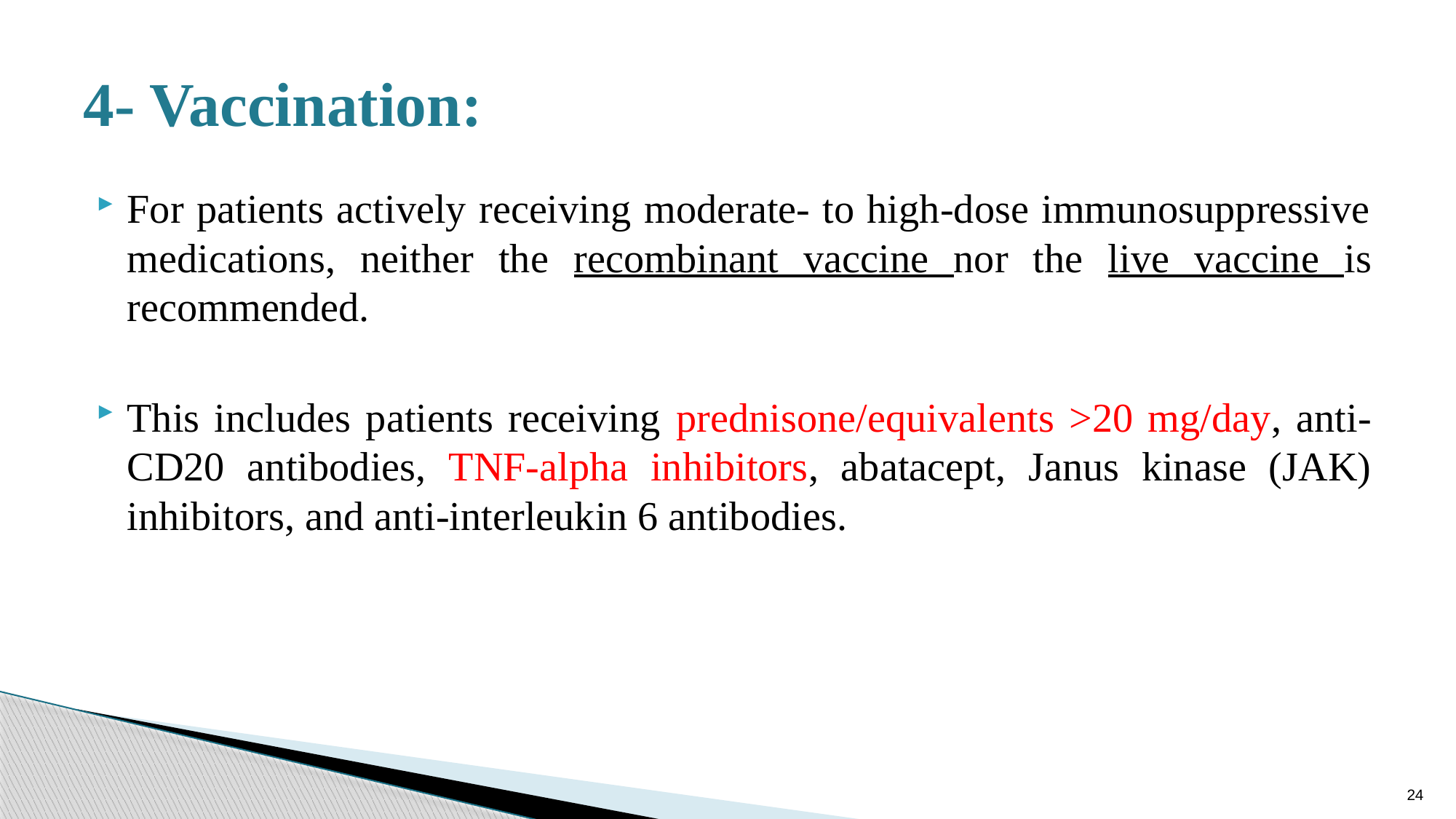

# 4- Vaccination:
For patients actively receiving moderate- to high-dose immunosuppressive medications, neither the recombinant vaccine nor the live vaccine is recommended.

This includes patients receiving prednisone/equivalents >20 mg/day, anti-CD20 antibodies, TNF-alpha inhibitors, abatacept, Janus kinase (JAK) inhibitors, and anti-interleukin 6 antibodies.
24